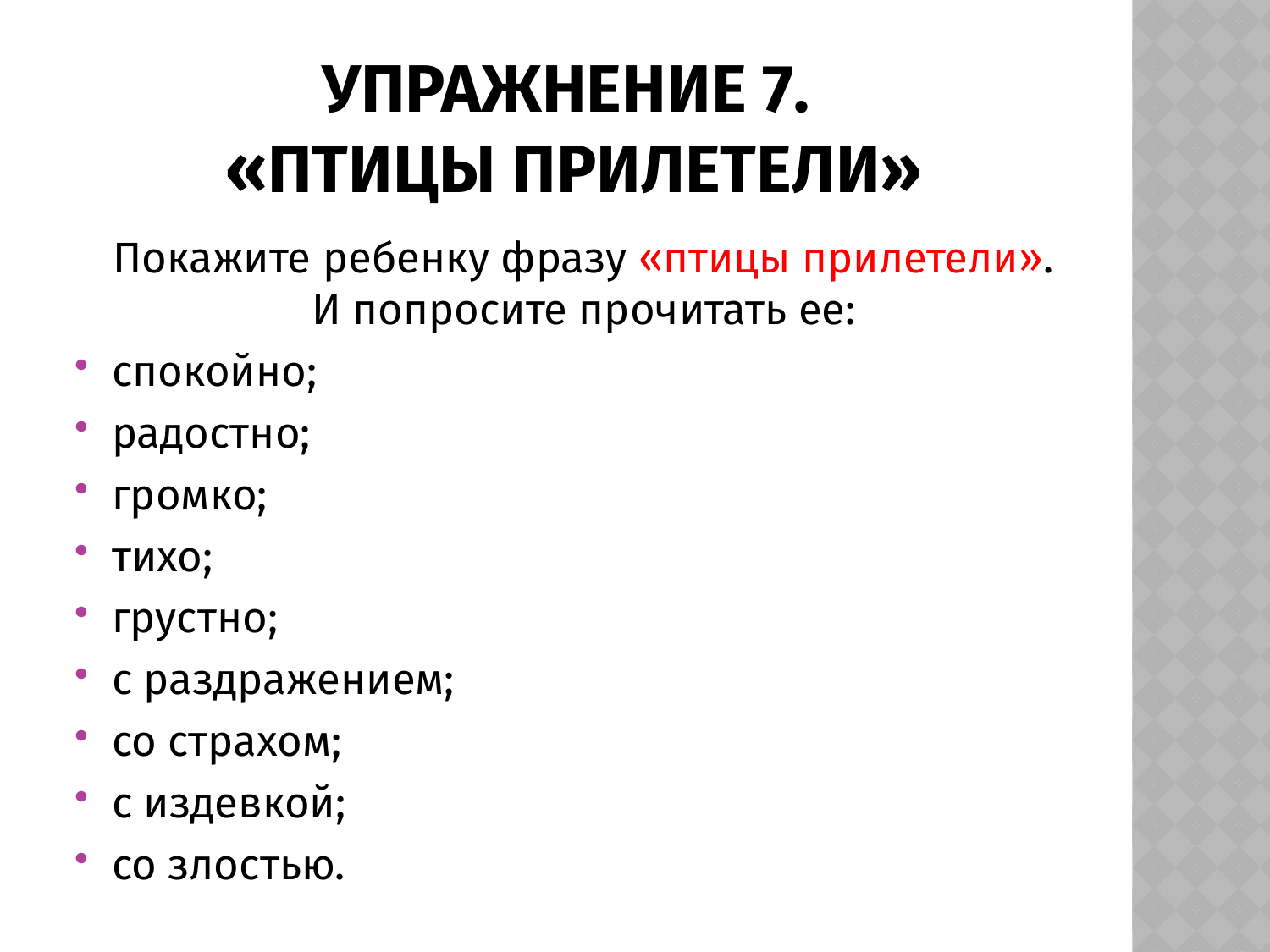

# Упражнение 7. «Птицы прилетели»
   Покажите ребенку фразу «птицы прилетели». И попросите прочитать ее:
спокойно;
радостно;
громко;
тихо;
грустно;
с раздражением;
со страхом;
с издевкой;
со злостью.